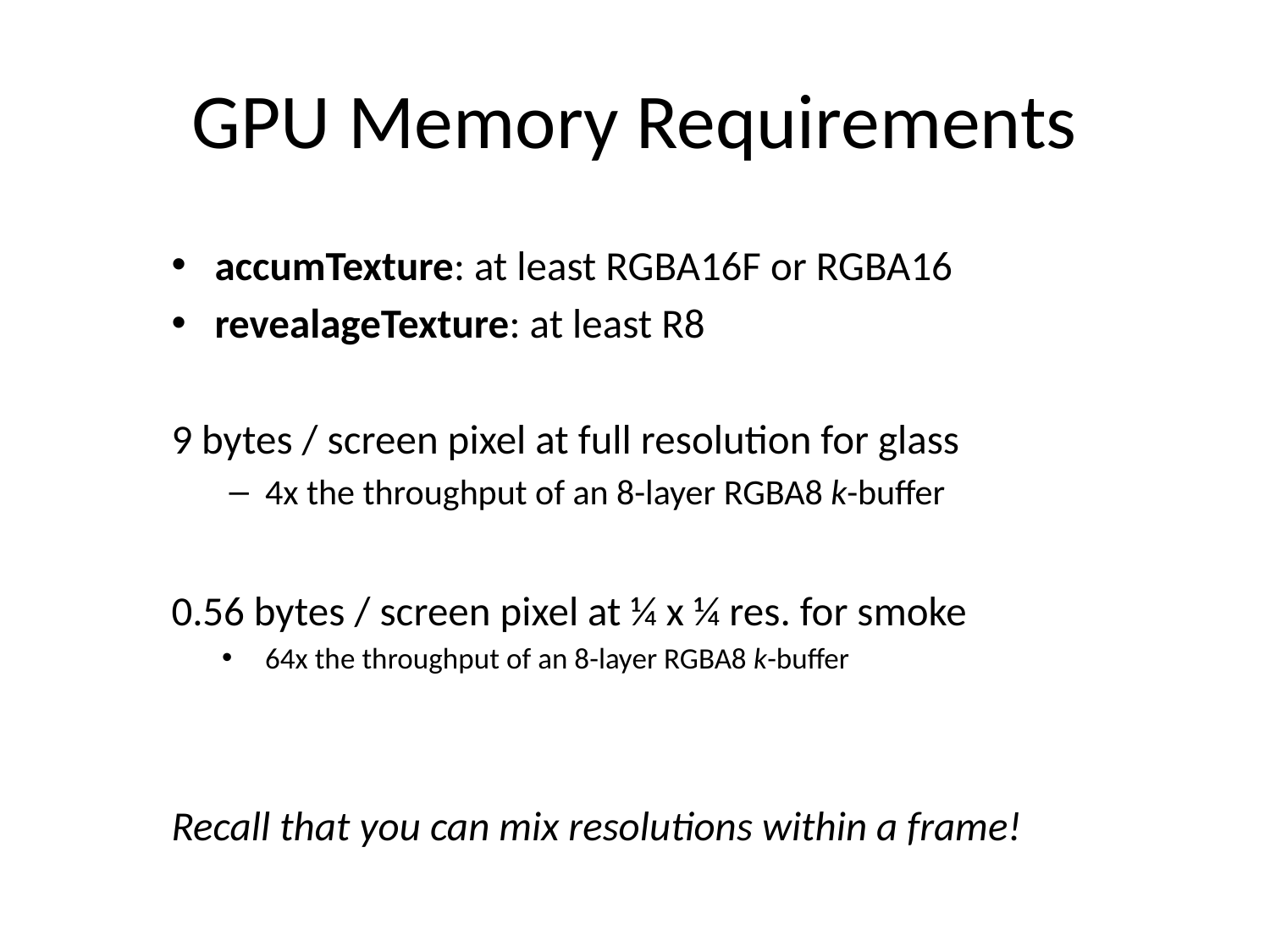

# GPU Memory Requirements
accumTexture: at least RGBA16F or RGBA16
revealageTexture: at least R8

9 bytes / screen pixel at full resolution for glass
4x the throughput of an 8-layer RGBA8 k-buffer

0.56 bytes / screen pixel at ¼ x ¼ res. for smoke
64x the throughput of an 8-layer RGBA8 k-buffer

Recall that you can mix resolutions within a frame!